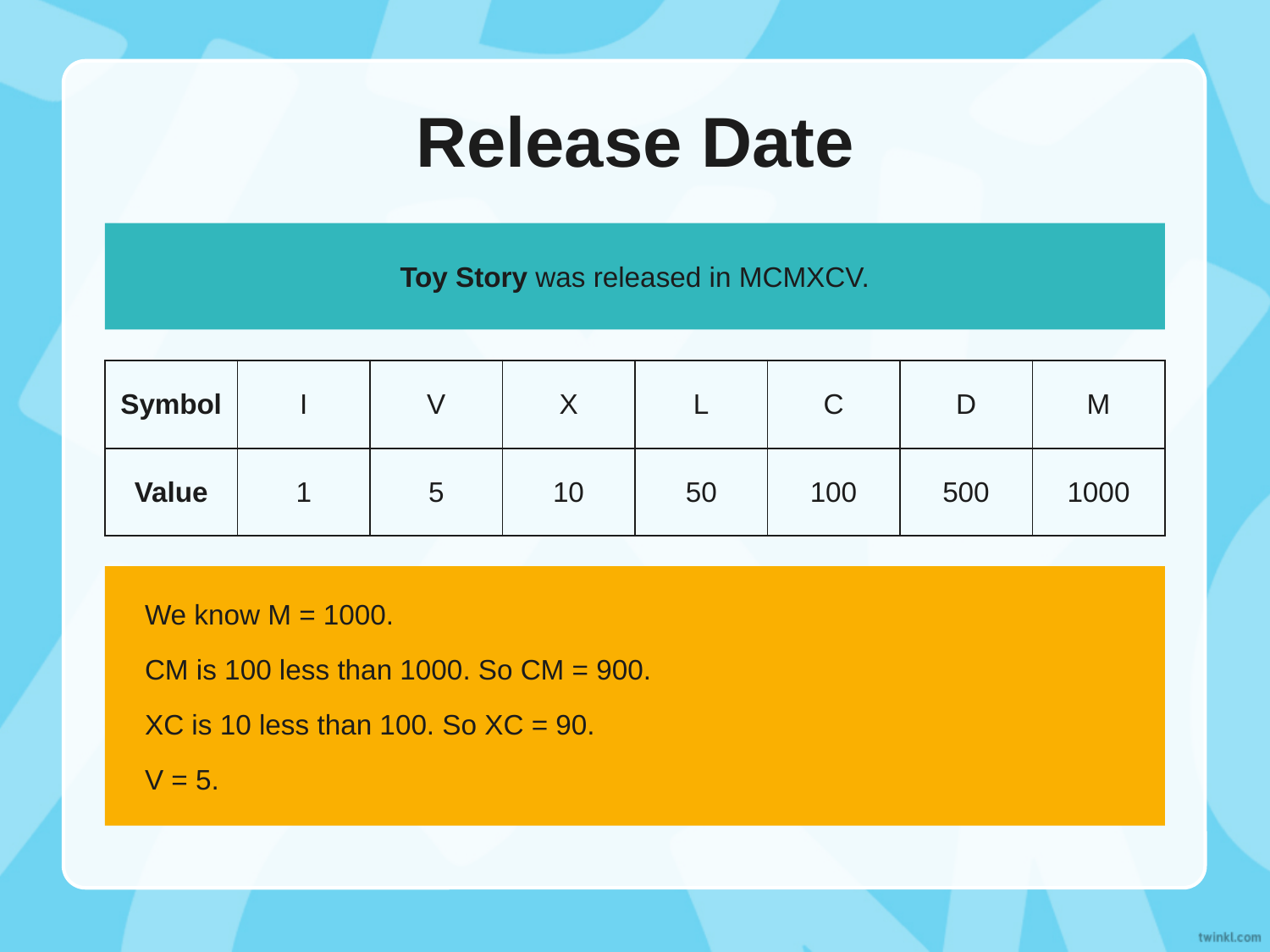

Release Date
Toy Story was released in MCMXCV.
| Symbol | I | V | X | L | C | D | M |
| --- | --- | --- | --- | --- | --- | --- | --- |
| Value | 1 | 5 | 10 | 50 | 100 | 500 | 1000 |
We know M = 1000.

CM is 100 less than 1000. So CM = 900.

XC is 10 less than 100. So XC = 90.

V = 5.